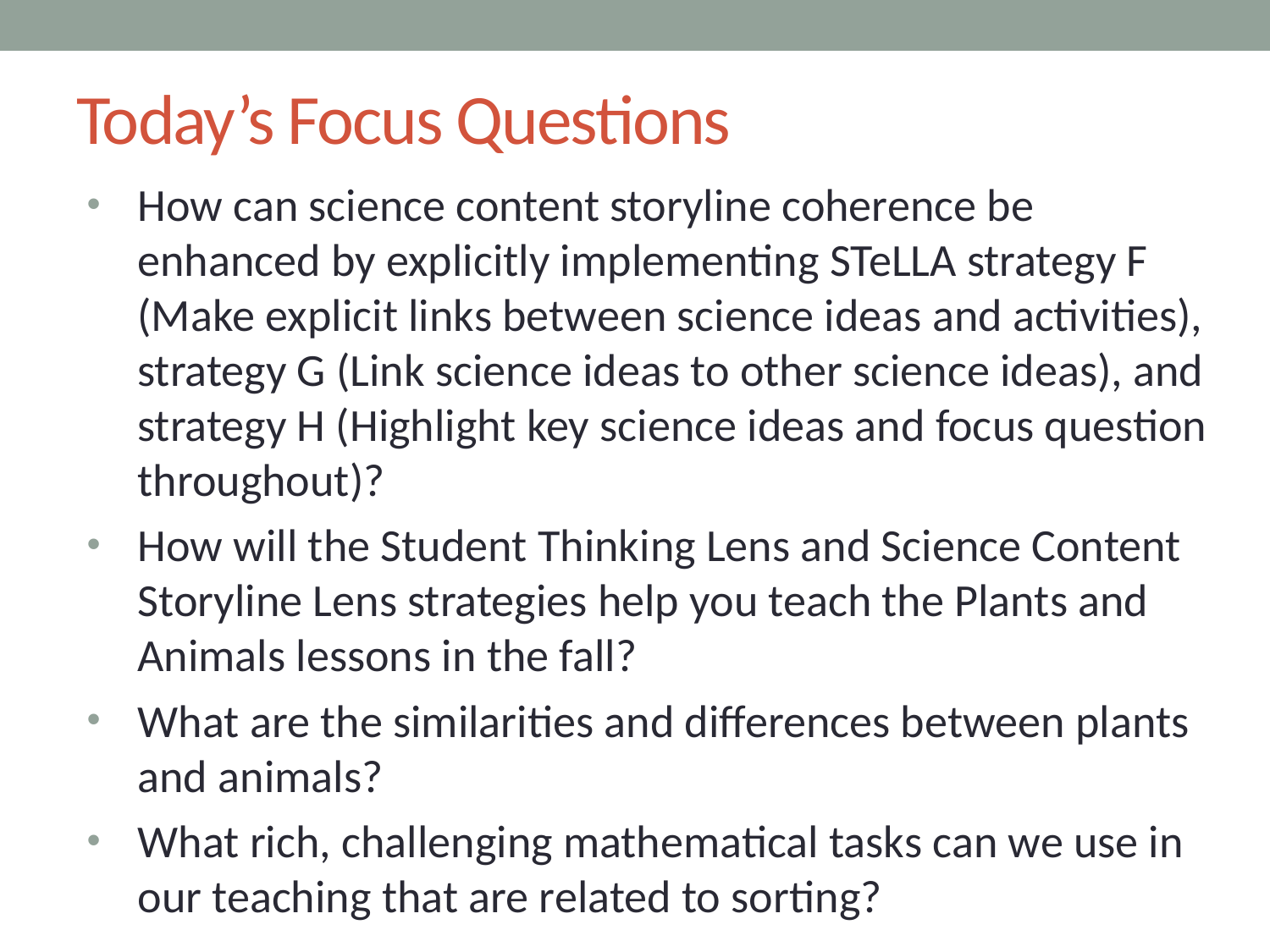

# Today’s Focus Questions
How can science content storyline coherence be enhanced by explicitly implementing STeLLA strategy F (Make explicit links between science ideas and activities), strategy G (Link science ideas to other science ideas), and strategy H (Highlight key science ideas and focus question throughout)?
How will the Student Thinking Lens and Science Content Storyline Lens strategies help you teach the Plants and Animals lessons in the fall?
What are the similarities and differences between plants and animals?
What rich, challenging mathematical tasks can we use in our teaching that are related to sorting?